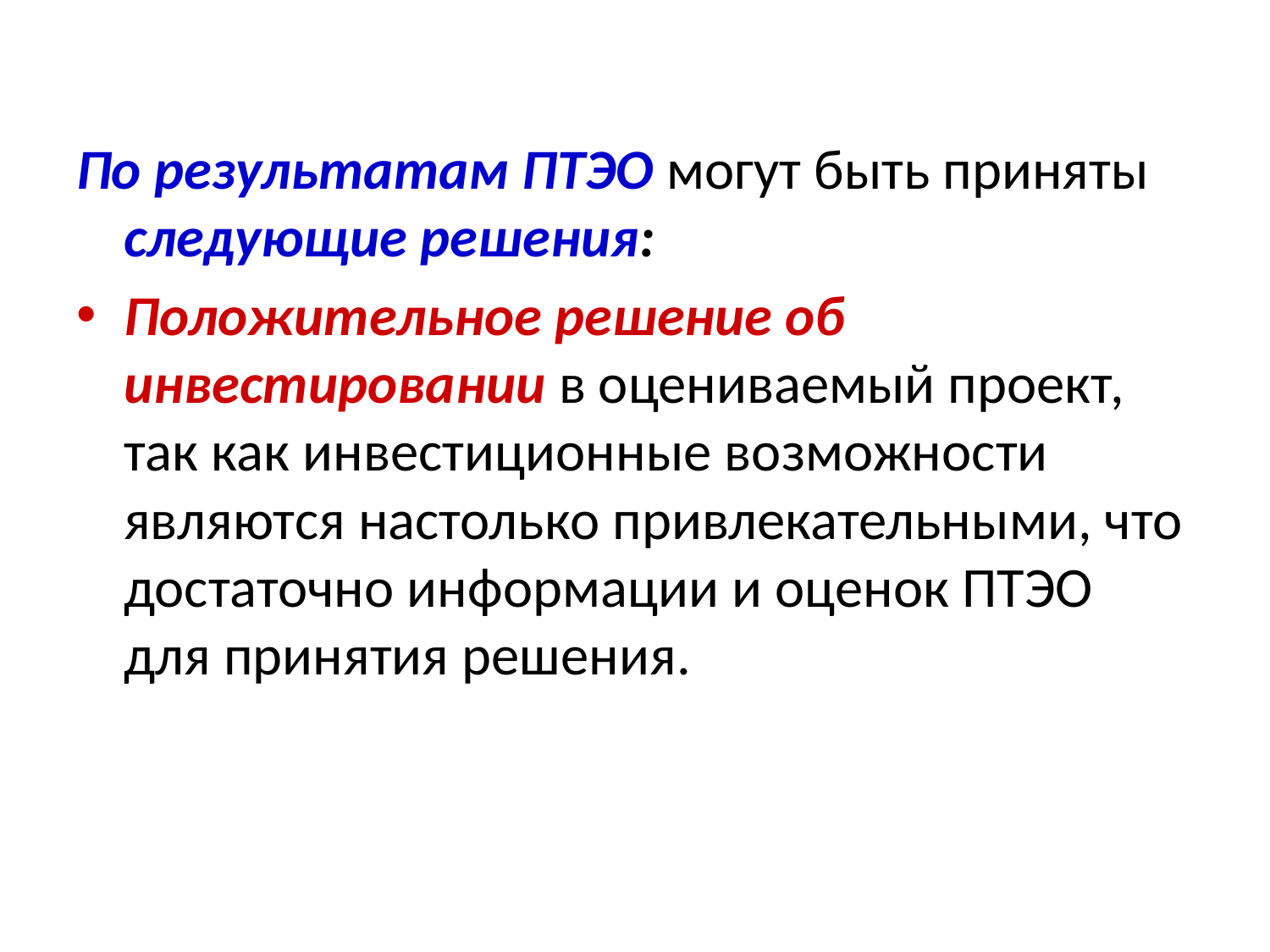

По результатам ПТЭО могут быть приняты следующие решения:
Положительное решение об инвестировании в оцениваемый проект, так как инвестиционные возможности являются настолько привлекательными, что достаточно информации и оценок ПТЭО для принятия решения.